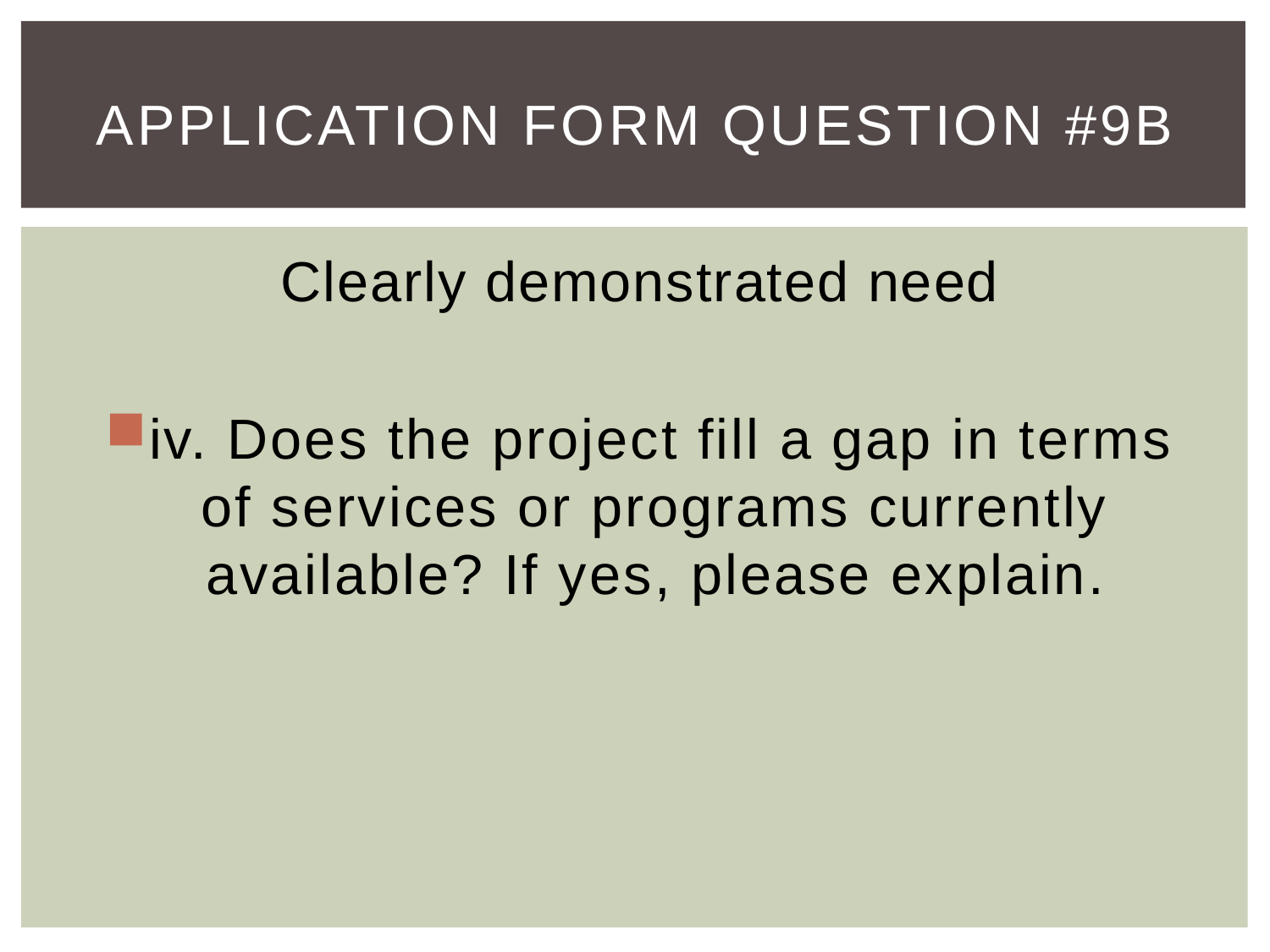

# Application Form Question #9b
Clearly demonstrated need

iv. Does the project fill a gap in terms of services or programs currently available? If yes, please explain.